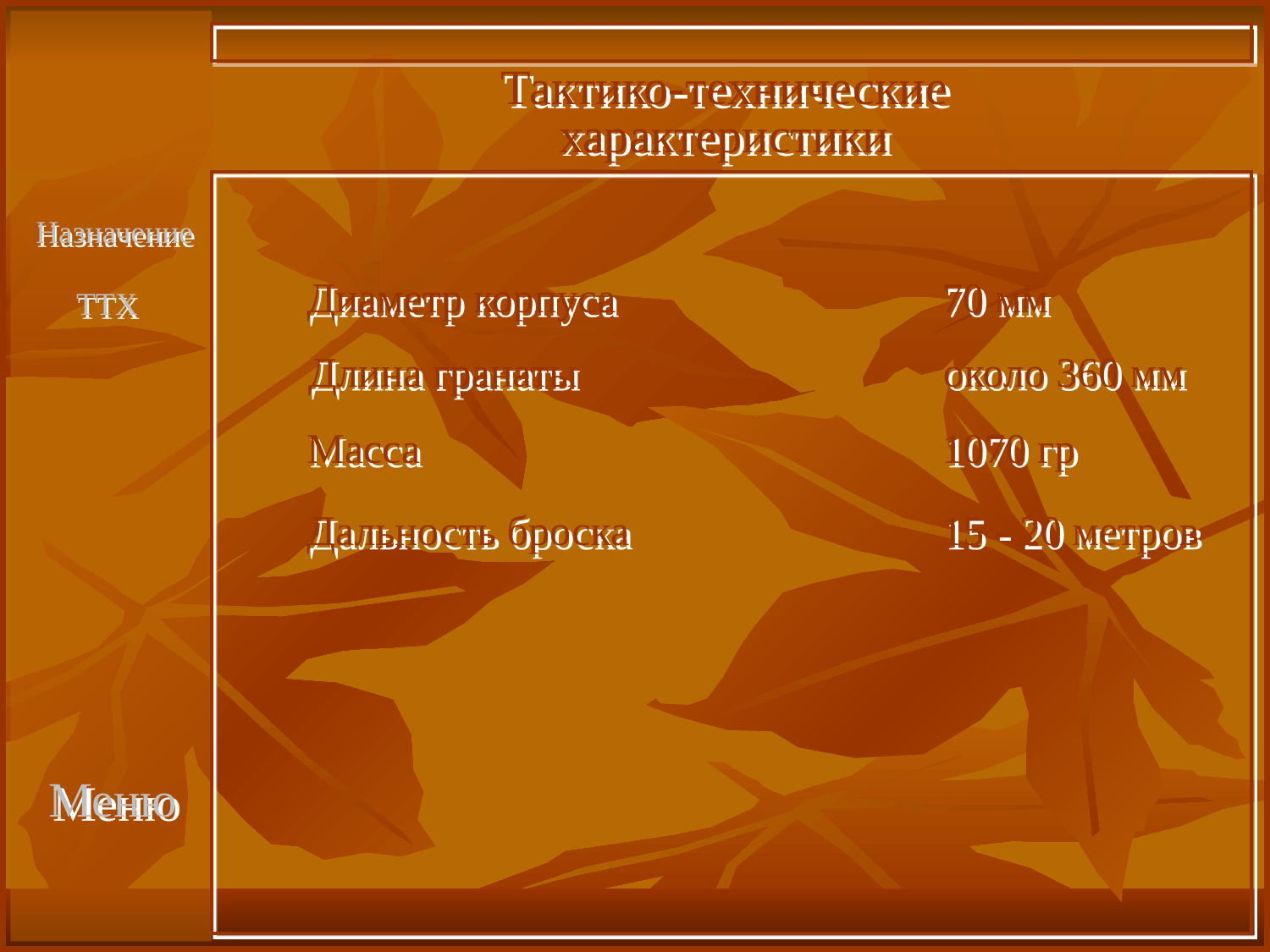

Тактико-технические
характеристики

Назначение
Диаметр корпуса			70 мм
ТТХ
Длина гранаты			около 360 мм
Масса					1070 гр
Дальность броска			15 - 20 метров
Меню